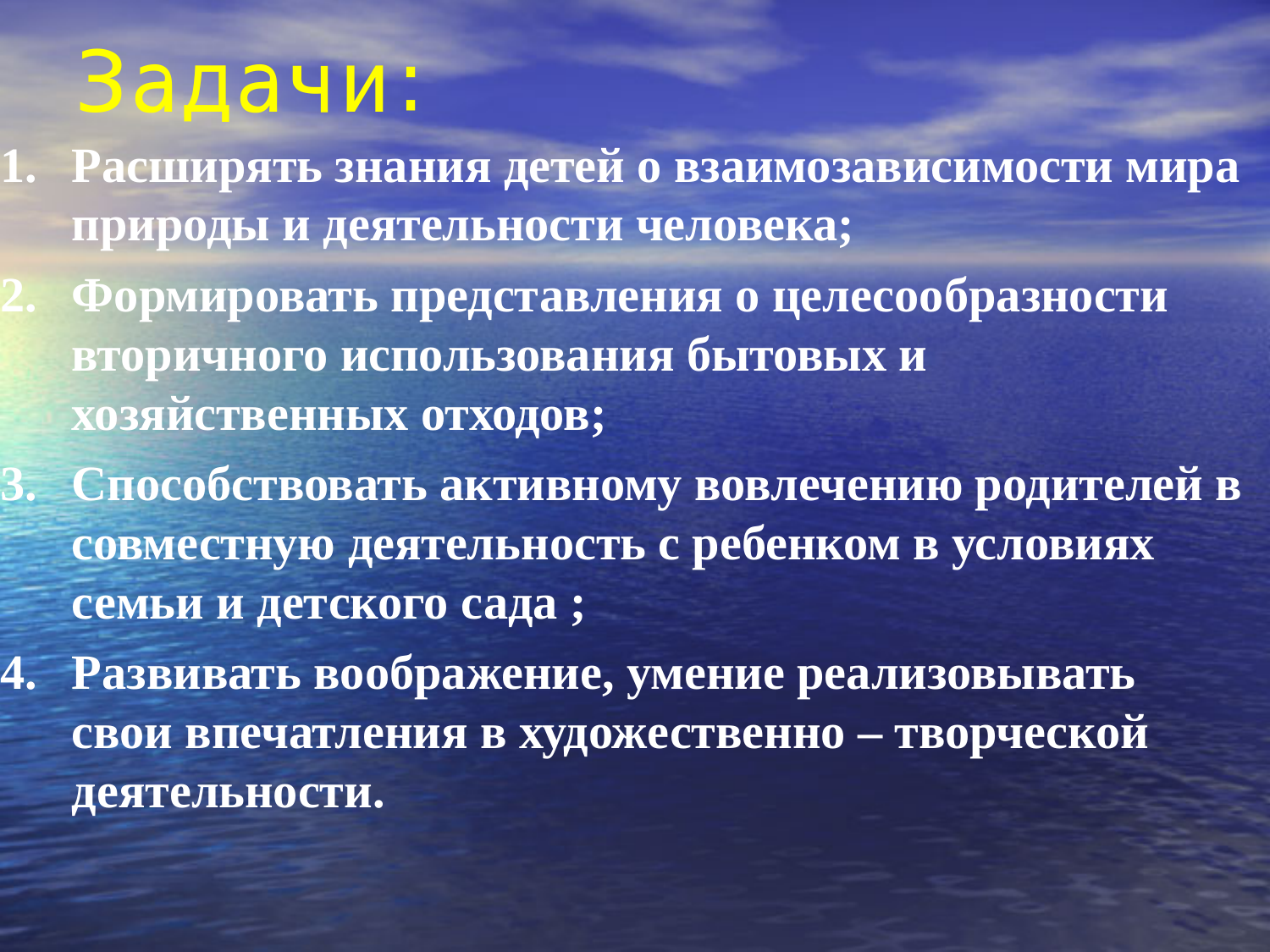

Задачи:
Расширять знания детей о взаимозависимости мира природы и деятельности человека;
Формировать представления о целесообразности вторичного использования бытовых и хозяйственных отходов;
Способствовать активному вовлечению родителей в совместную деятельность с ребенком в условиях семьи и детского сада ;
Развивать воображение, умение реализовывать свои впечатления в художественно – творческой деятельности.